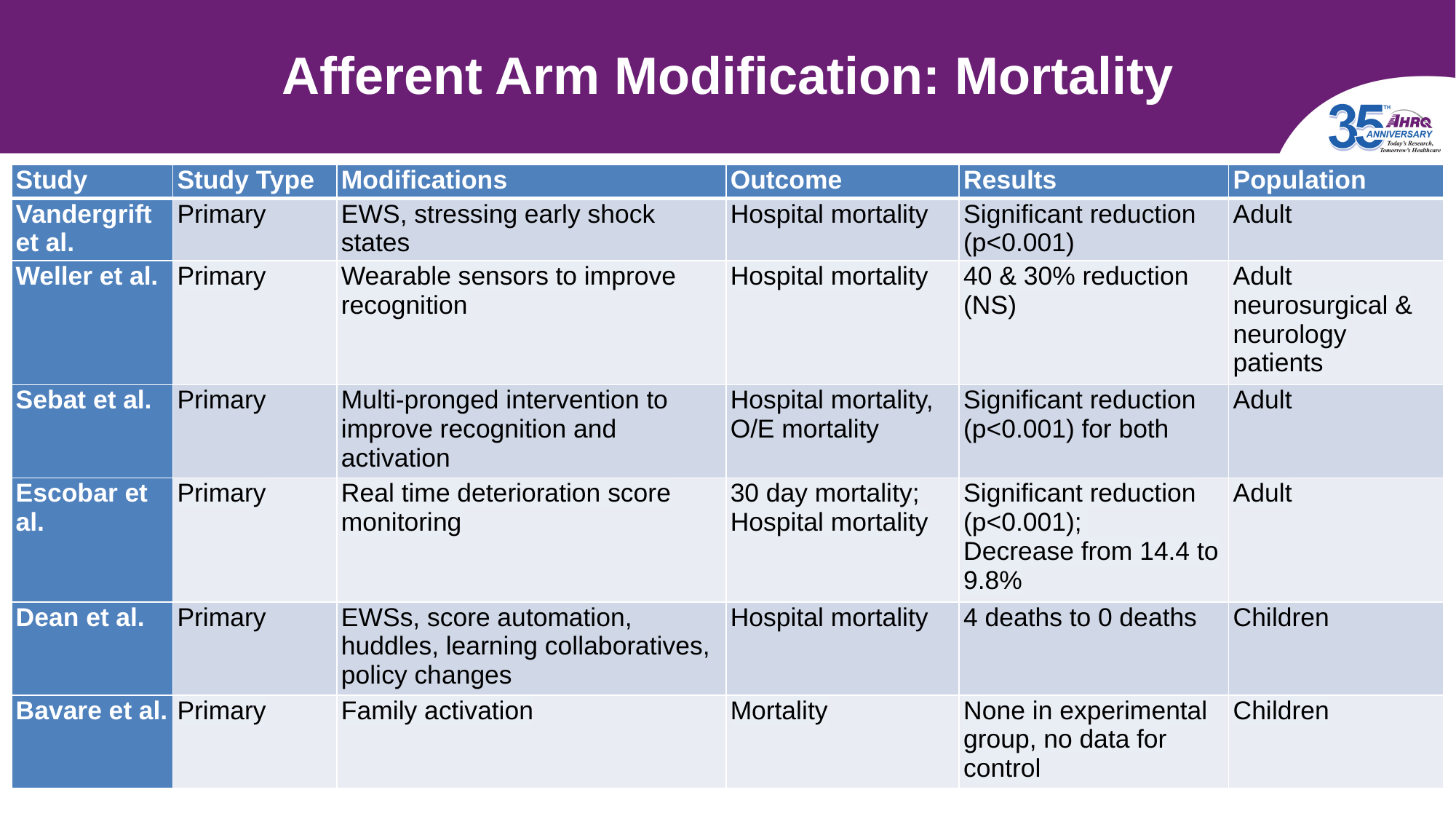

# Afferent Arm Modification: Mortality
| Study | Study Type | Modifications | Outcome | Results | Population |
| --- | --- | --- | --- | --- | --- |
| Vandergrift et al. | Primary | EWS, stressing early shock states | Hospital mortality | Significant reduction (p<0.001) | Adult |
| Weller et al. | Primary | Wearable sensors to improve recognition | Hospital mortality | 40 & 30% reduction (NS) | Adult neurosurgical & neurology patients |
| Sebat et al. | Primary | Multi-pronged intervention to improve recognition and activation | Hospital mortality, O/E mortality | Significant reduction (p<0.001) for both | Adult |
| Escobar et al. | Primary | Real time deterioration score monitoring | 30 day mortality; Hospital mortality | Significant reduction (p<0.001); Decrease from 14.4 to 9.8% | Adult |
| Dean et al. | Primary | EWSs, score automation, huddles, learning collaboratives, policy changes | Hospital mortality | 4 deaths to 0 deaths | Children |
| Bavare et al. | Primary | Family activation | Mortality | None in experimental group, no data for control | Children |
47